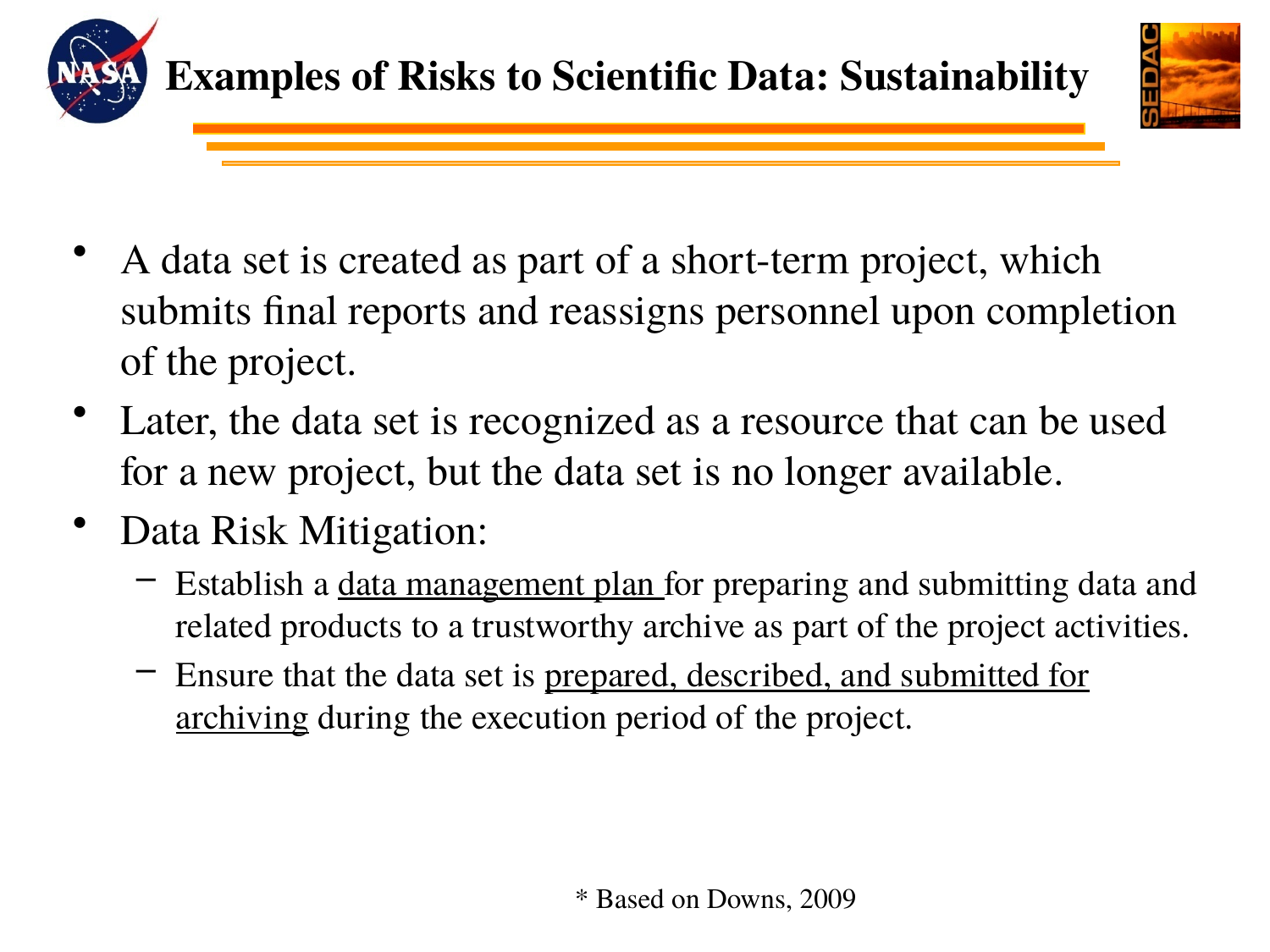

# Examples of Risks to Scientific Data: Sustainability
A data set is created as part of a short-term project, which submits final reports and reassigns personnel upon completion of the project.
Later, the data set is recognized as a resource that can be used for a new project, but the data set is no longer available.
Data Risk Mitigation:
Establish a data management plan for preparing and submitting data and related products to a trustworthy archive as part of the project activities.
Ensure that the data set is prepared, described, and submitted for archiving during the execution period of the project.
* Based on Downs, 2009